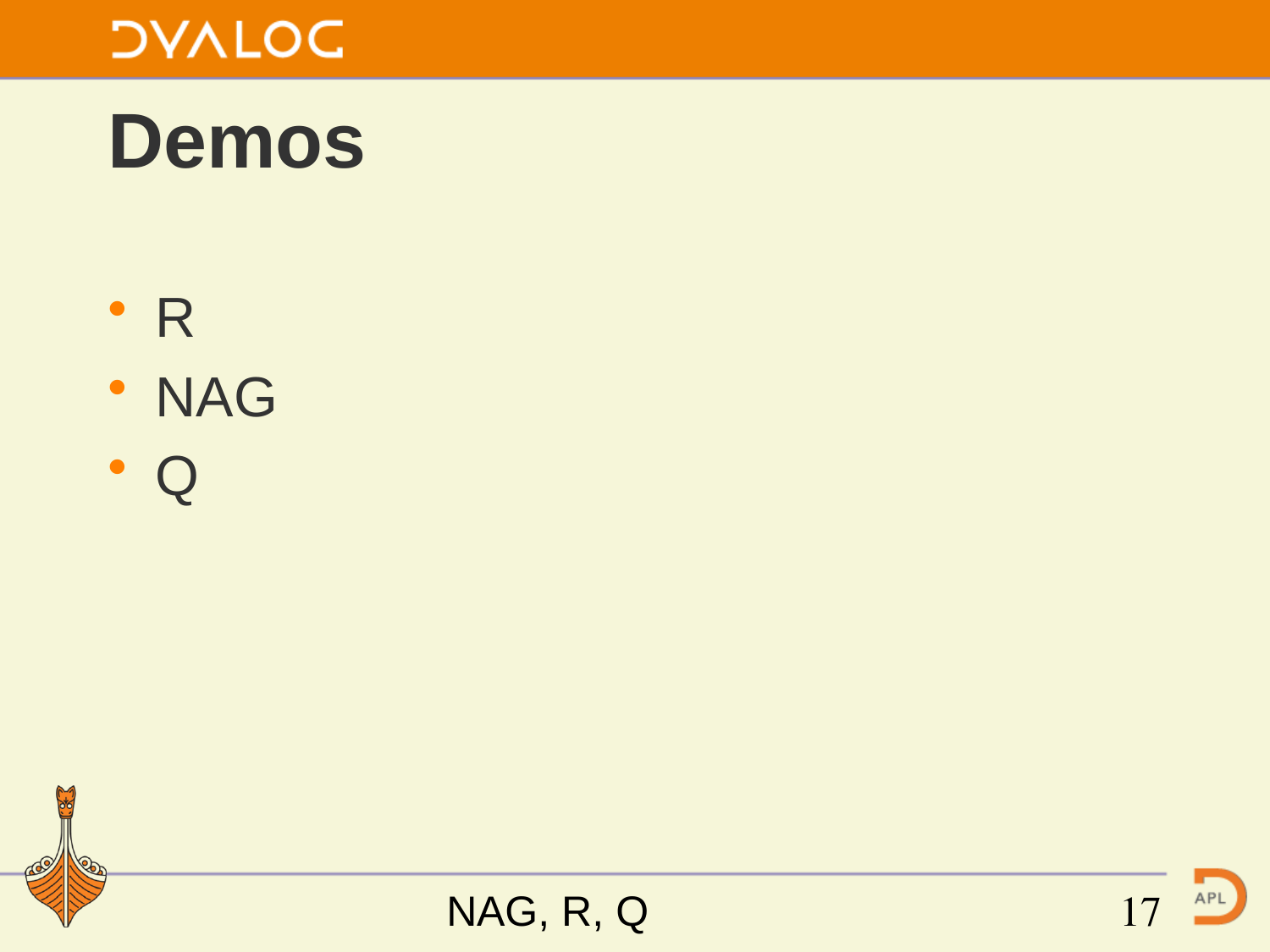

# Demos
R
NAG
Q
NAG, R, Q
17